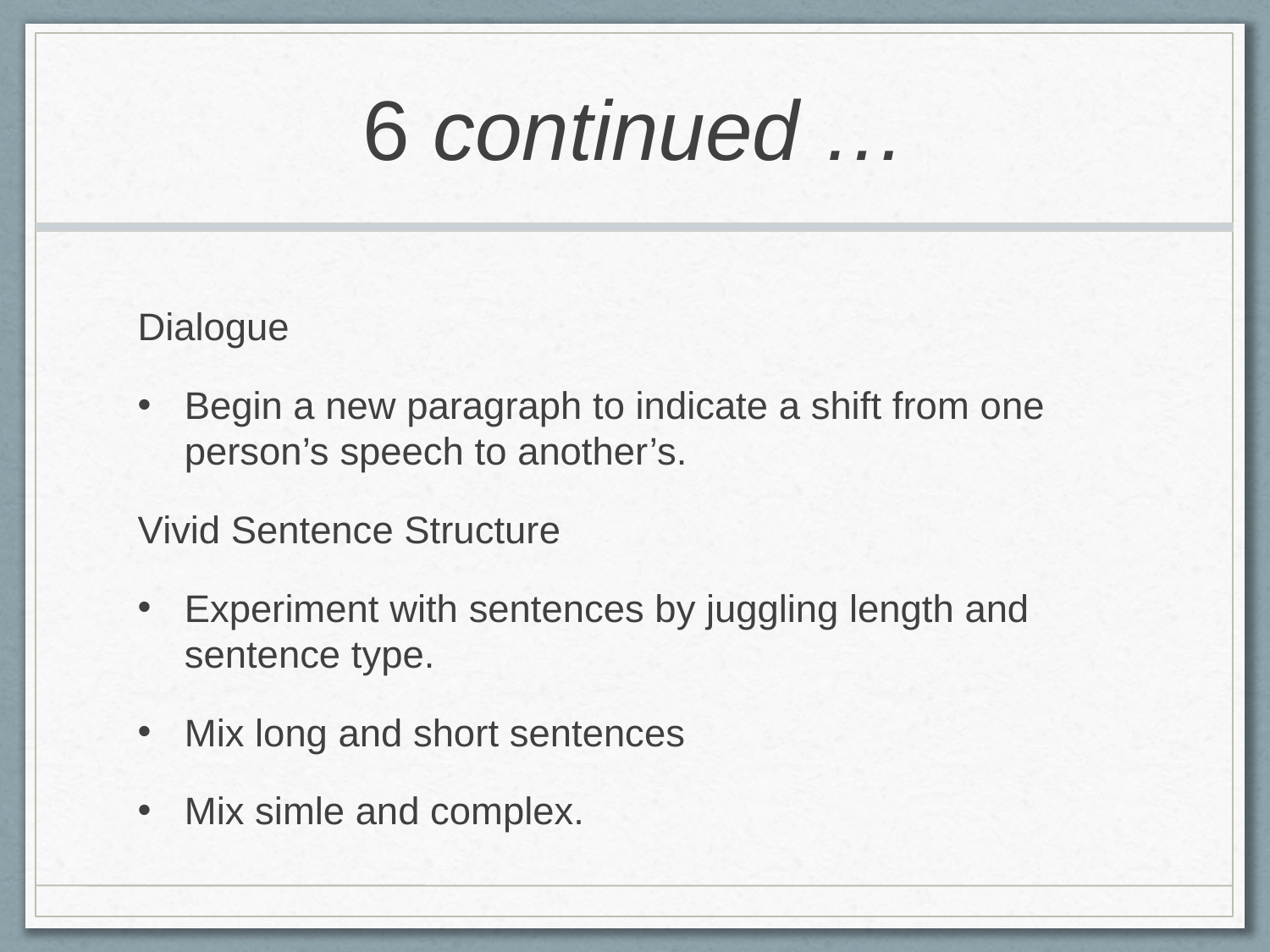

# 6 continued …
Dialogue
Begin a new paragraph to indicate a shift from one person’s speech to another’s.
Vivid Sentence Structure
Experiment with sentences by juggling length and sentence type.
Mix long and short sentences
Mix simle and complex.